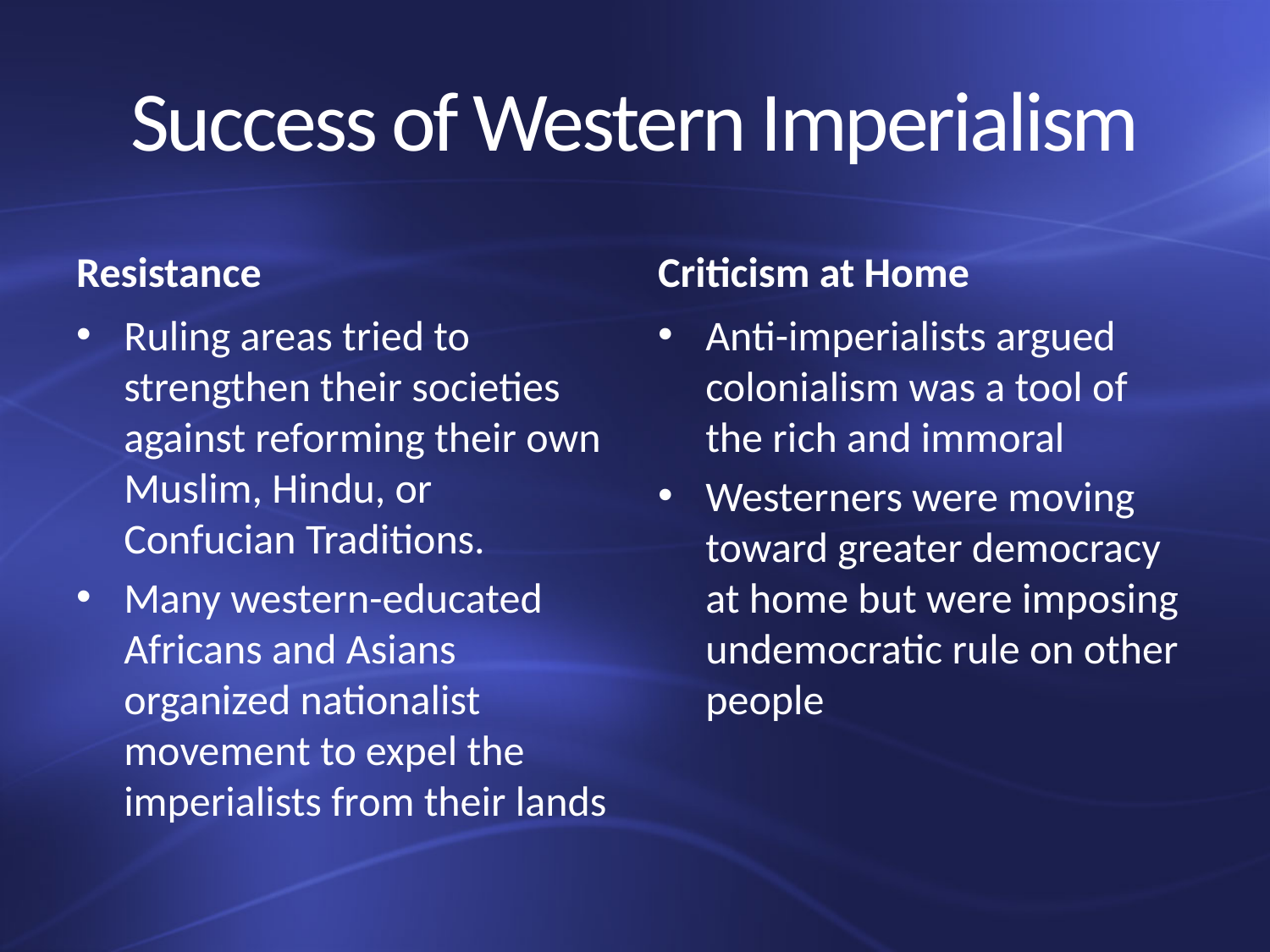

# Success of Western Imperialism
Resistance
Criticism at Home
Ruling areas tried to strengthen their societies against reforming their own Muslim, Hindu, or Confucian Traditions.
Many western-educated Africans and Asians organized nationalist movement to expel the imperialists from their lands
Anti-imperialists argued colonialism was a tool of the rich and immoral
Westerners were moving toward greater democracy at home but were imposing undemocratic rule on other people